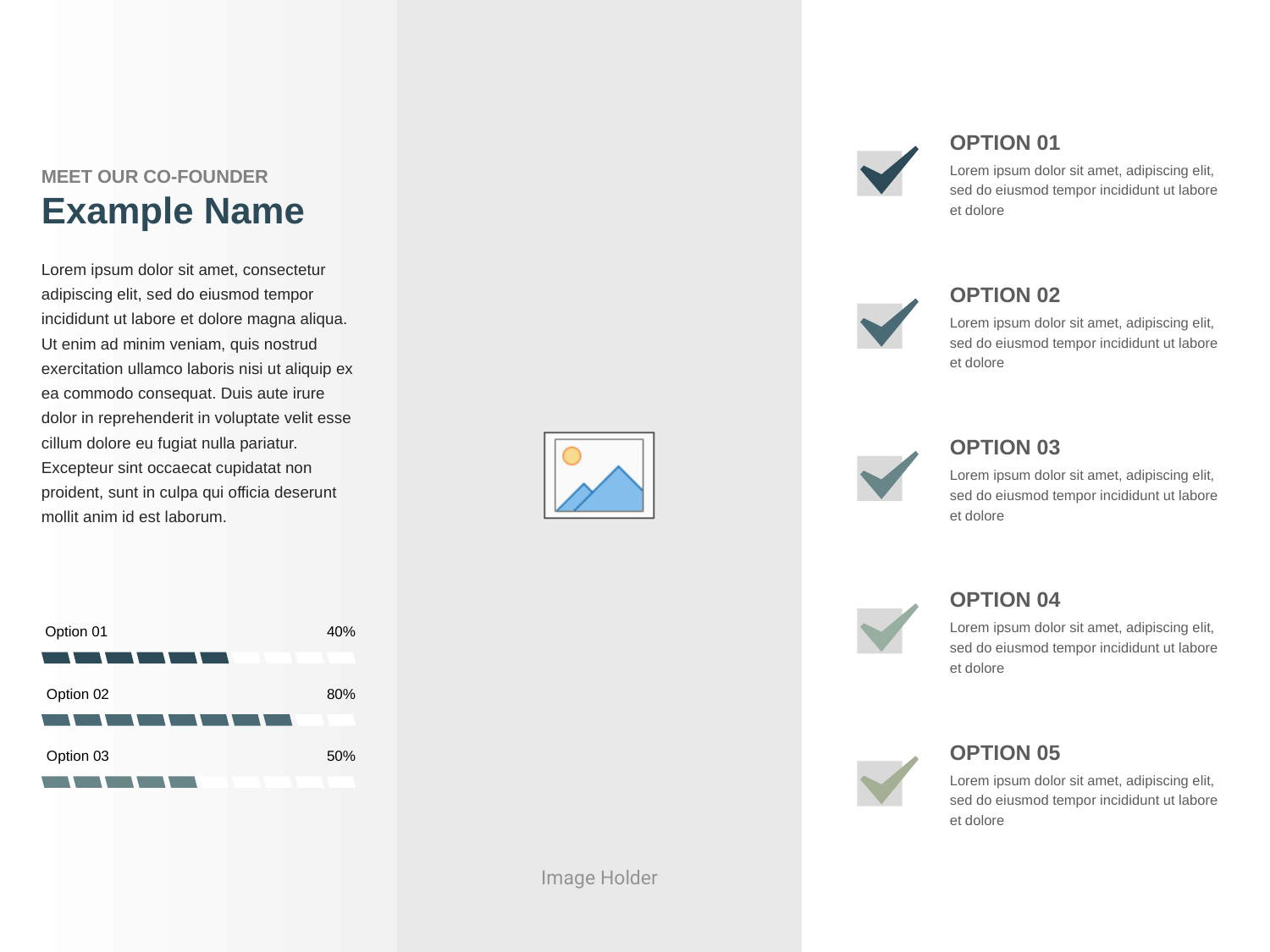

OPTION 01
Lorem ipsum dolor sit amet, adipiscing elit, sed do eiusmod tempor incididunt ut labore et dolore

MEET OUR CO-FOUNDER
Example Name
Lorem ipsum dolor sit amet, consectetur adipiscing elit, sed do eiusmod tempor incididunt ut labore et dolore magna aliqua. Ut enim ad minim veniam, quis nostrud exercitation ullamco laboris nisi ut aliquip ex ea commodo consequat. Duis aute irure dolor in reprehenderit in voluptate velit esse cillum dolore eu fugiat nulla pariatur. Excepteur sint occaecat cupidatat non proident, sunt in culpa qui officia deserunt mollit anim id est laborum.
OPTION 02
Lorem ipsum dolor sit amet, adipiscing elit, sed do eiusmod tempor incididunt ut labore et dolore

OPTION 03
Lorem ipsum dolor sit amet, adipiscing elit, sed do eiusmod tempor incididunt ut labore et dolore

OPTION 04
Lorem ipsum dolor sit amet, adipiscing elit, sed do eiusmod tempor incididunt ut labore et dolore

Option 01
40%

80%
Option 02

OPTION 05
Lorem ipsum dolor sit amet, adipiscing elit, sed do eiusmod tempor incididunt ut labore et dolore
Option 03
50%